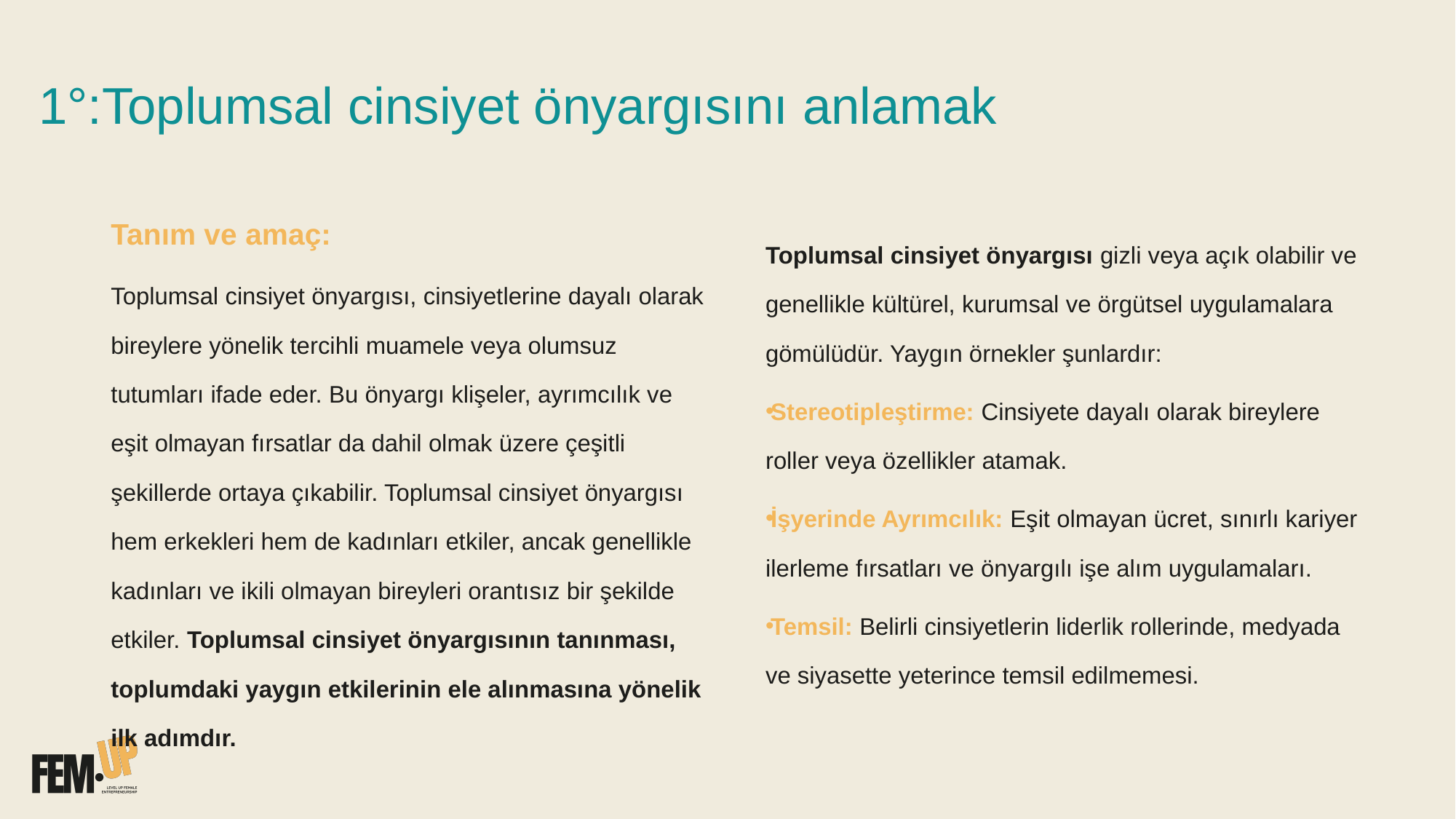

# 1°:Toplumsal cinsiyet önyargısını anlamak
Tanım ve amaç:
Toplumsal cinsiyet önyargısı, cinsiyetlerine dayalı olarak bireylere yönelik tercihli muamele veya olumsuz tutumları ifade eder. Bu önyargı klişeler, ayrımcılık ve eşit olmayan fırsatlar da dahil olmak üzere çeşitli şekillerde ortaya çıkabilir. Toplumsal cinsiyet önyargısı hem erkekleri hem de kadınları etkiler, ancak genellikle kadınları ve ikili olmayan bireyleri orantısız bir şekilde etkiler. Toplumsal cinsiyet önyargısının tanınması, toplumdaki yaygın etkilerinin ele alınmasına yönelik ilk adımdır.

Toplumsal cinsiyet önyargısı gizli veya açık olabilir ve genellikle kültürel, kurumsal ve örgütsel uygulamalara gömülüdür. Yaygın örnekler şunlardır:
Stereotipleştirme: Cinsiyete dayalı olarak bireylere roller veya özellikler atamak.
İşyerinde Ayrımcılık: Eşit olmayan ücret, sınırlı kariyer ilerleme fırsatları ve önyargılı işe alım uygulamaları.
Temsil: Belirli cinsiyetlerin liderlik rollerinde, medyada ve siyasette yeterince temsil edilmemesi.